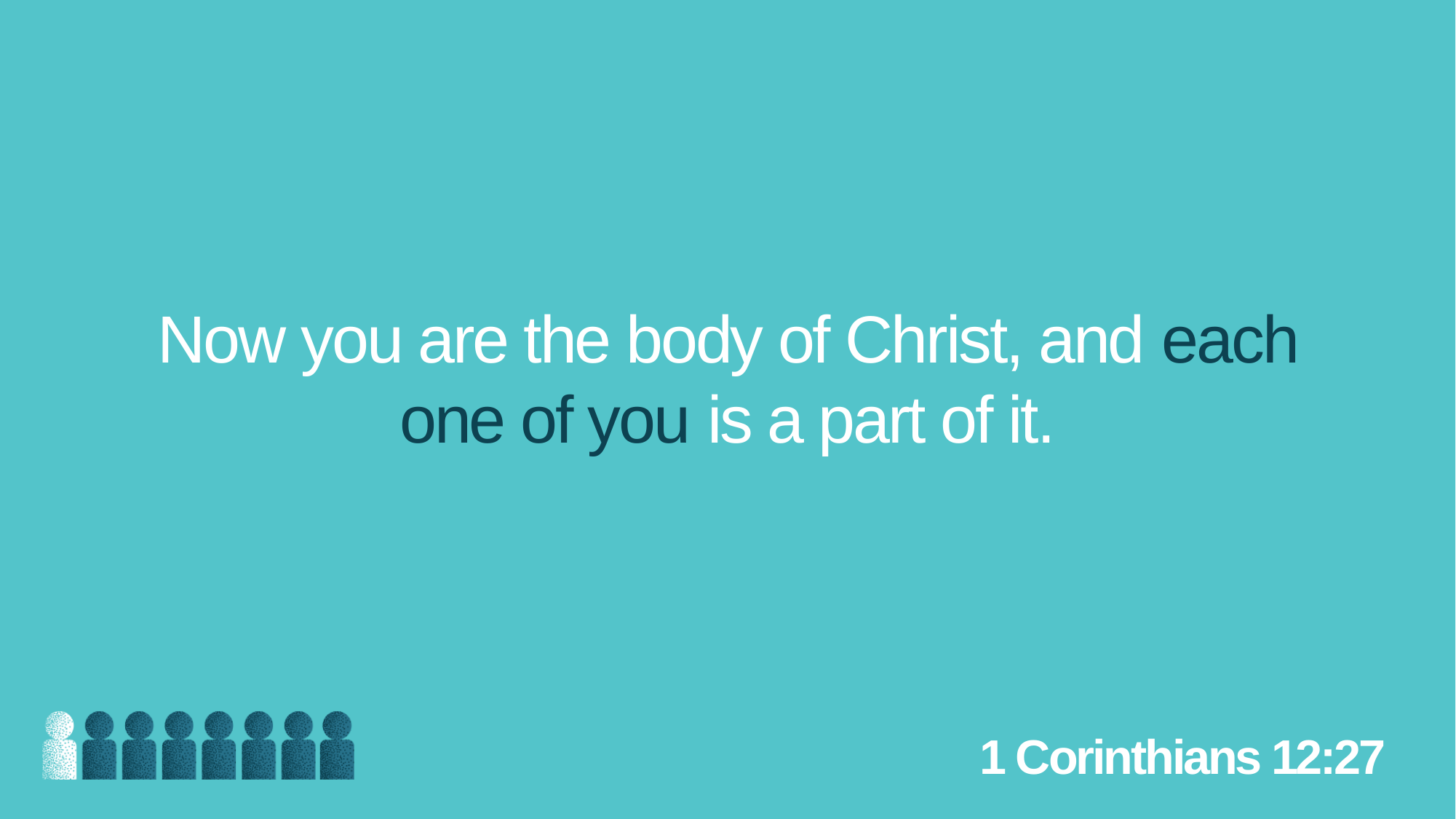

Now you are the body of Christ, and each one of you is a part of it.
1 Corinthians 12:27